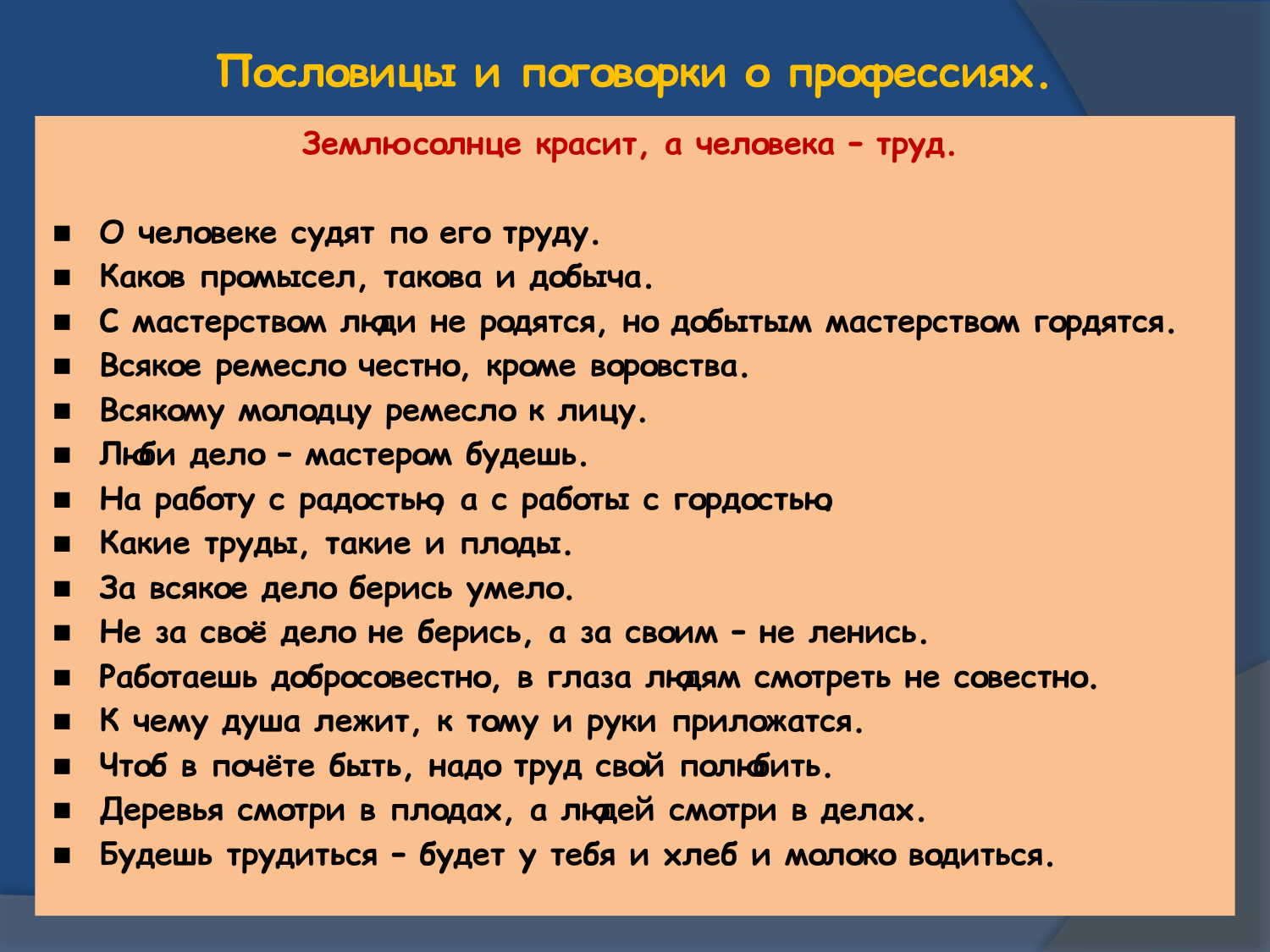

# Пословицы и поговорки о профессиях.
Землю солнце красит, а человека – труд.

■  О человеке судят по его труду.
■  Каков промысел, такова и добыча.
■  С мастерством люди не родятся, но добытым мастерством гордятся.
■  Всякое ремесло честно, кроме воровства.
■  Всякому молодцу ремесло к лицу.
■  Люби дело – мастером будешь.
■  На работу с радостью, а с работы с гордостью.
■  Какие труды, такие и плоды.
■  За всякое дело берись умело.
■  Не за своё дело не берись, а за своим – не ленись.
■  Работаешь добросовестно, в глаза людям смотреть не совестно.
■  К чему душа лежит, к тому и руки приложатся.
■  Чтоб в почёте быть, надо труд свой полюбить.
■  Деревья смотри в плодах, а людей смотри в делах.
■  Будешь трудиться – будет у тебя и хлеб и молоко водиться.